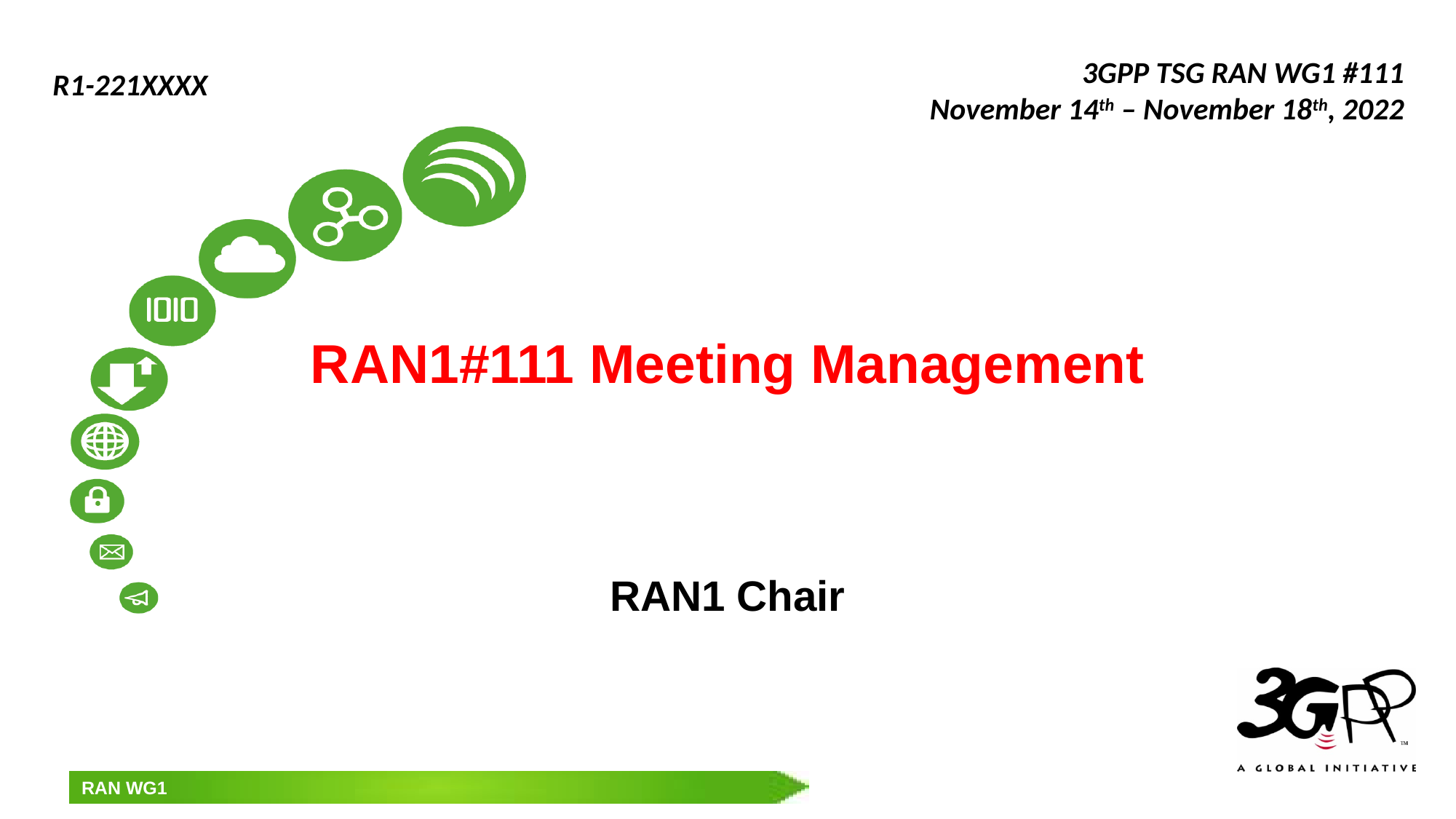

3GPP TSG RAN WG1 #111
November 14th – November 18th, 2022
R1-221XXXX
# RAN1#111 Meeting Management
RAN1 Chair